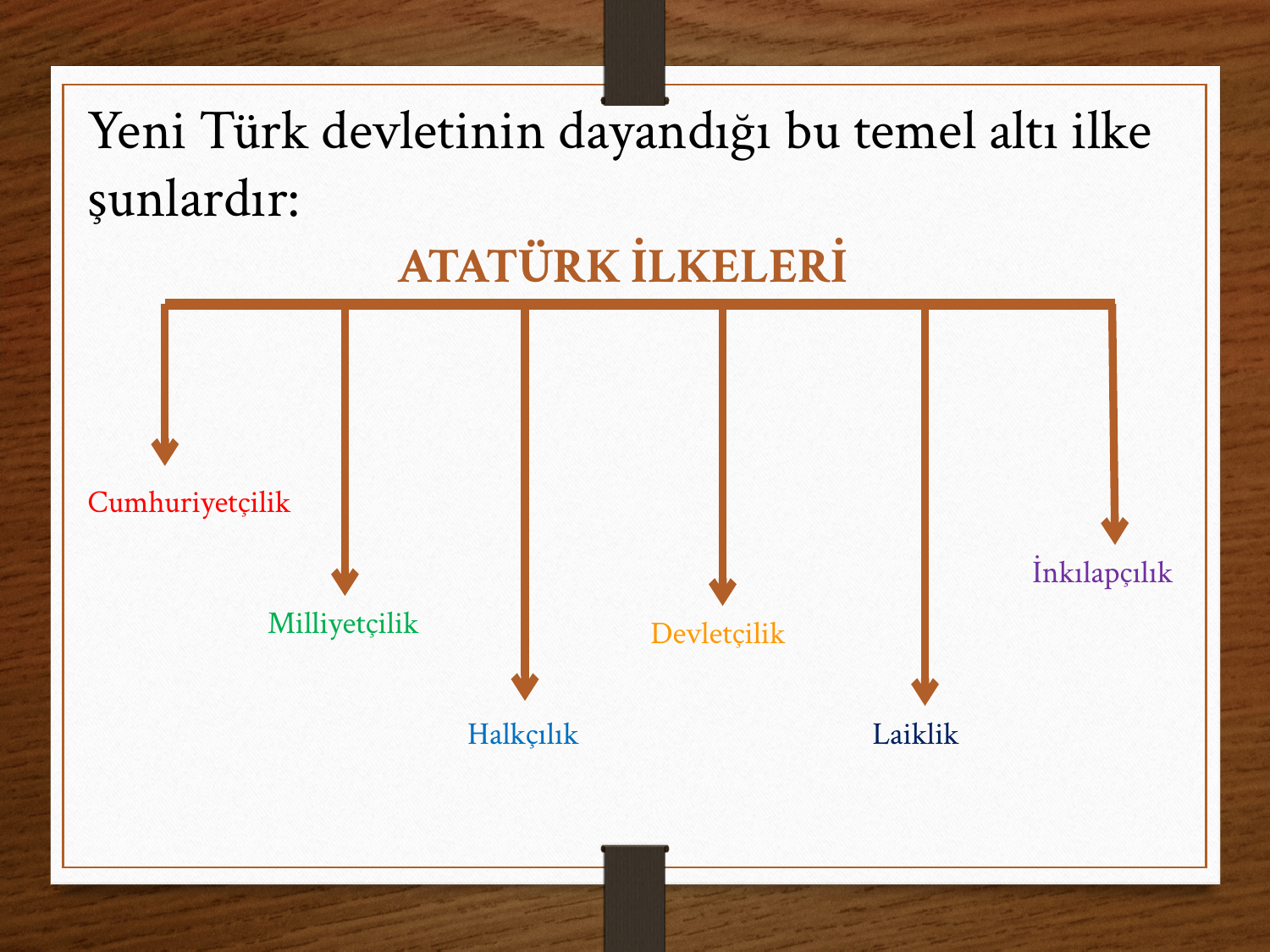

Yeni Türk devletinin dayandığı bu temel altı ilke şunlardır:
ATATÜRK İLKELERİ
Cumhuriyetçilik
İnkılapçılık
Milliyetçilik
Devletçilik
Halkçılık
Laiklik